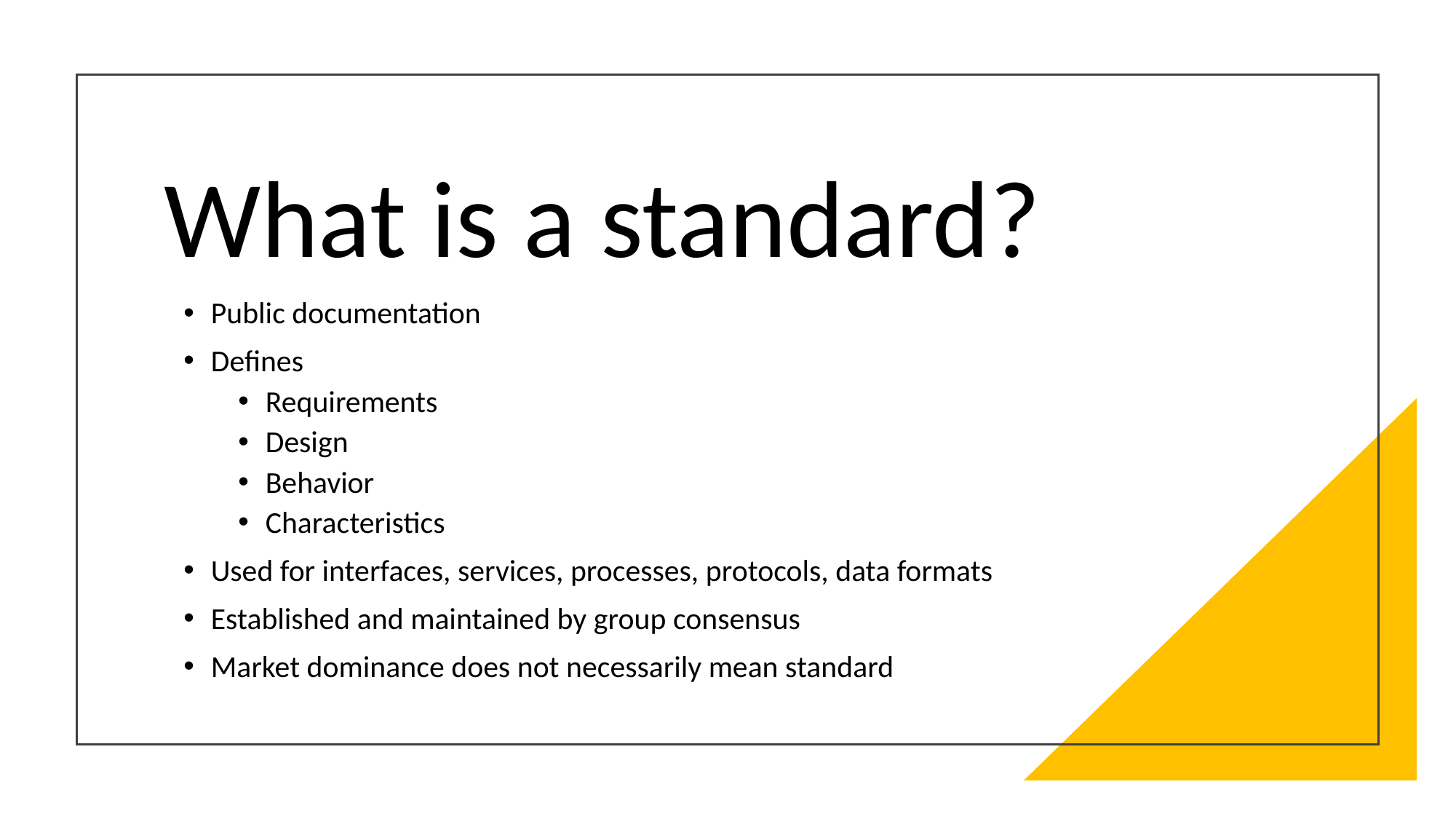

# What is a standard?
Public documentation
Defines
Requirements
Design
Behavior
Characteristics
Used for interfaces, services, processes, protocols, data formats
Established and maintained by group consensus
Market dominance does not necessarily mean standard